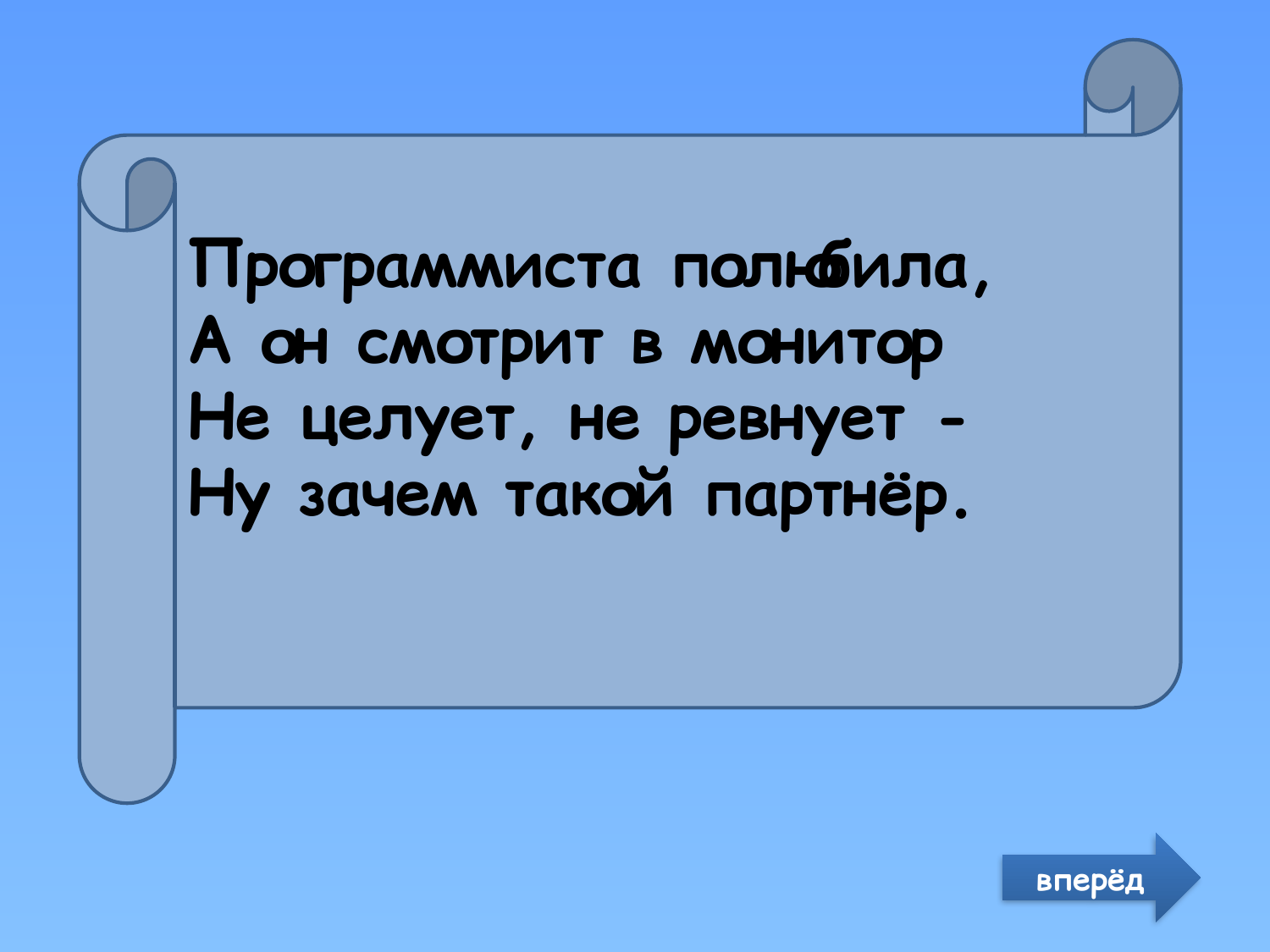

Программиста полюбила,
А он смотрит в монитор
Не целует, не ревнует -
Ну зачем такой партнёр.

вперёд